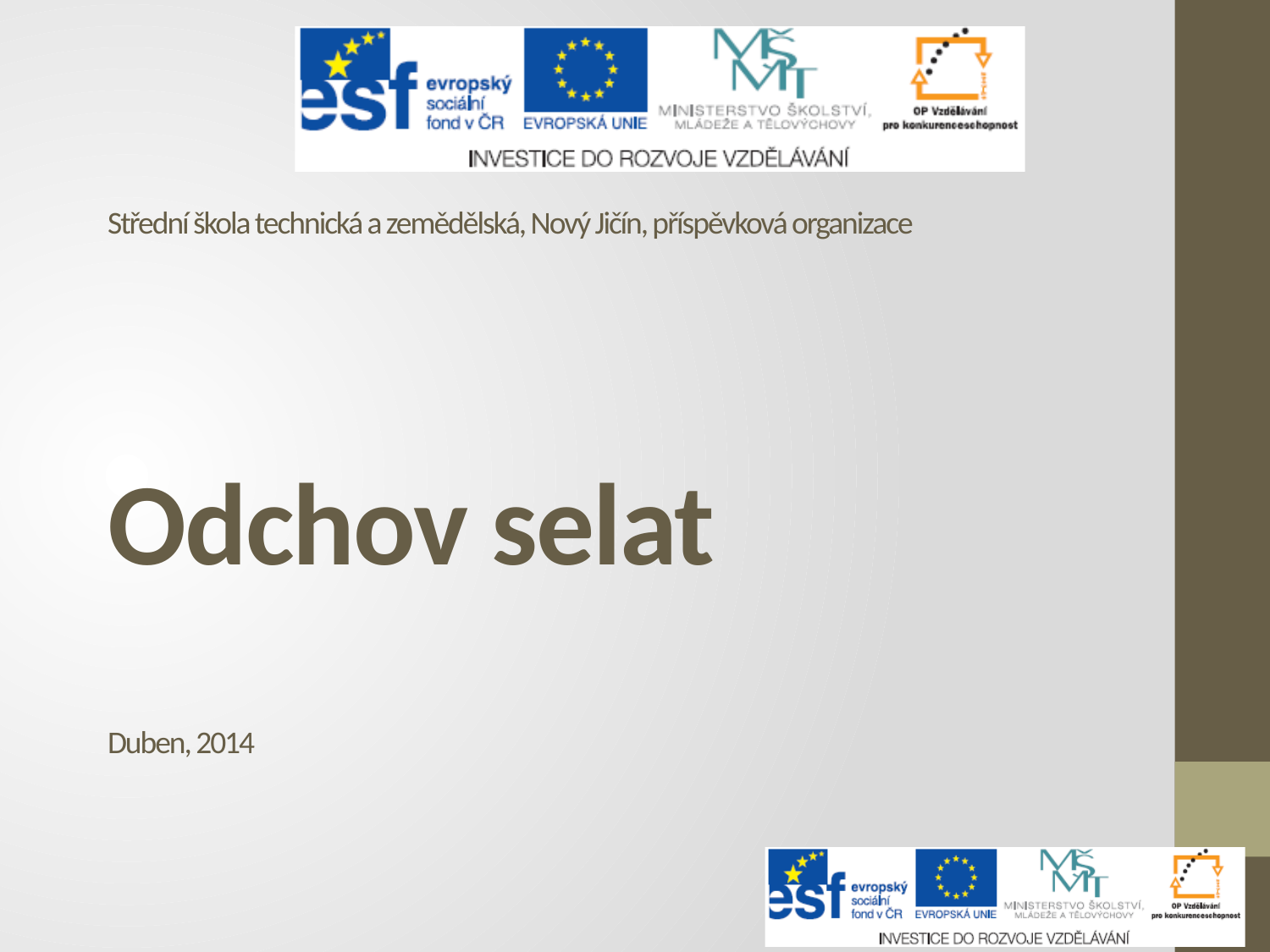

Střední škola technická a zemědělská, Nový Jičín, příspěvková organizace
# Odchov selat
Duben, 2014